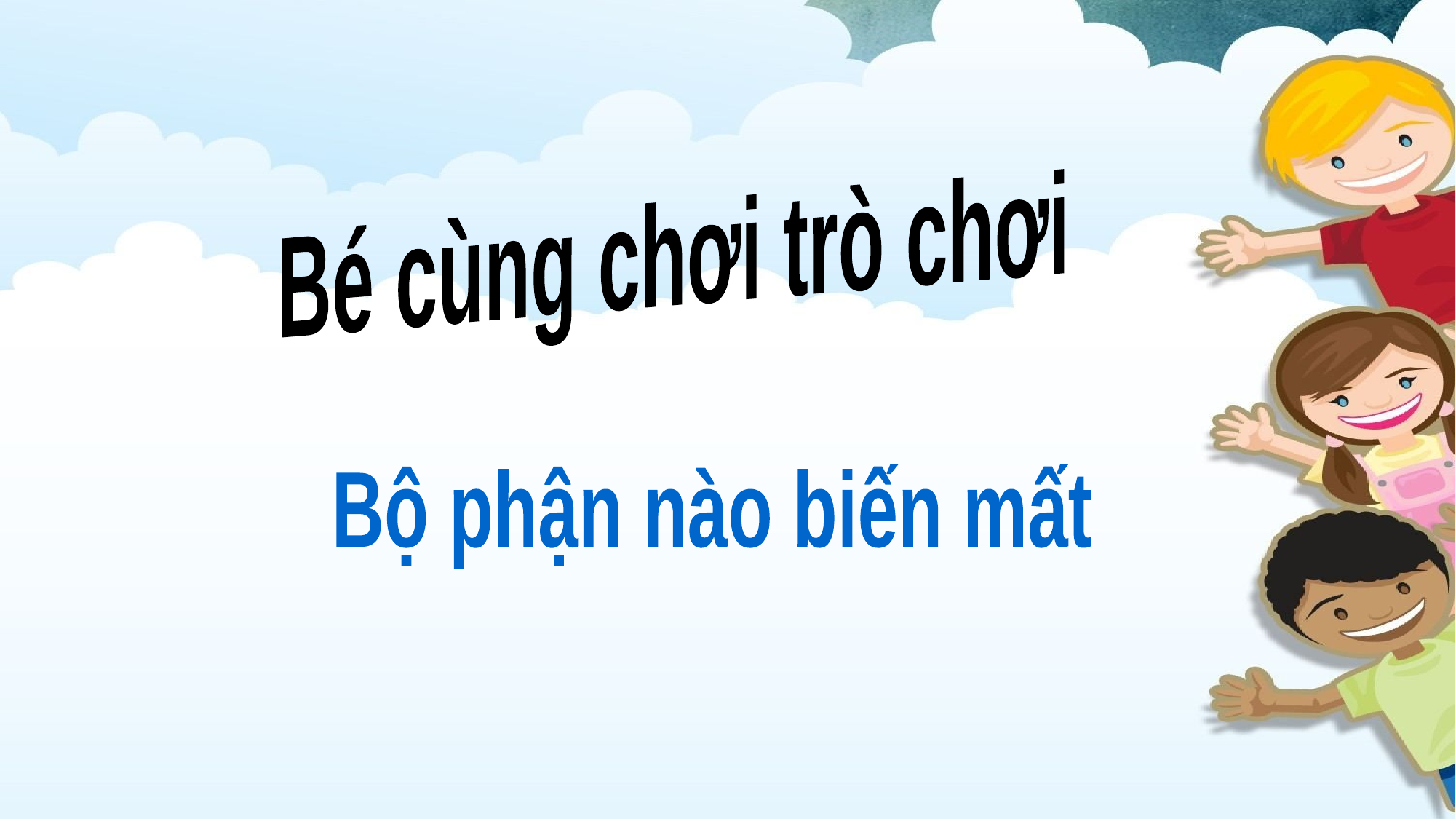

Bé cùng chơi trò chơi
Bộ phận nào biến mất